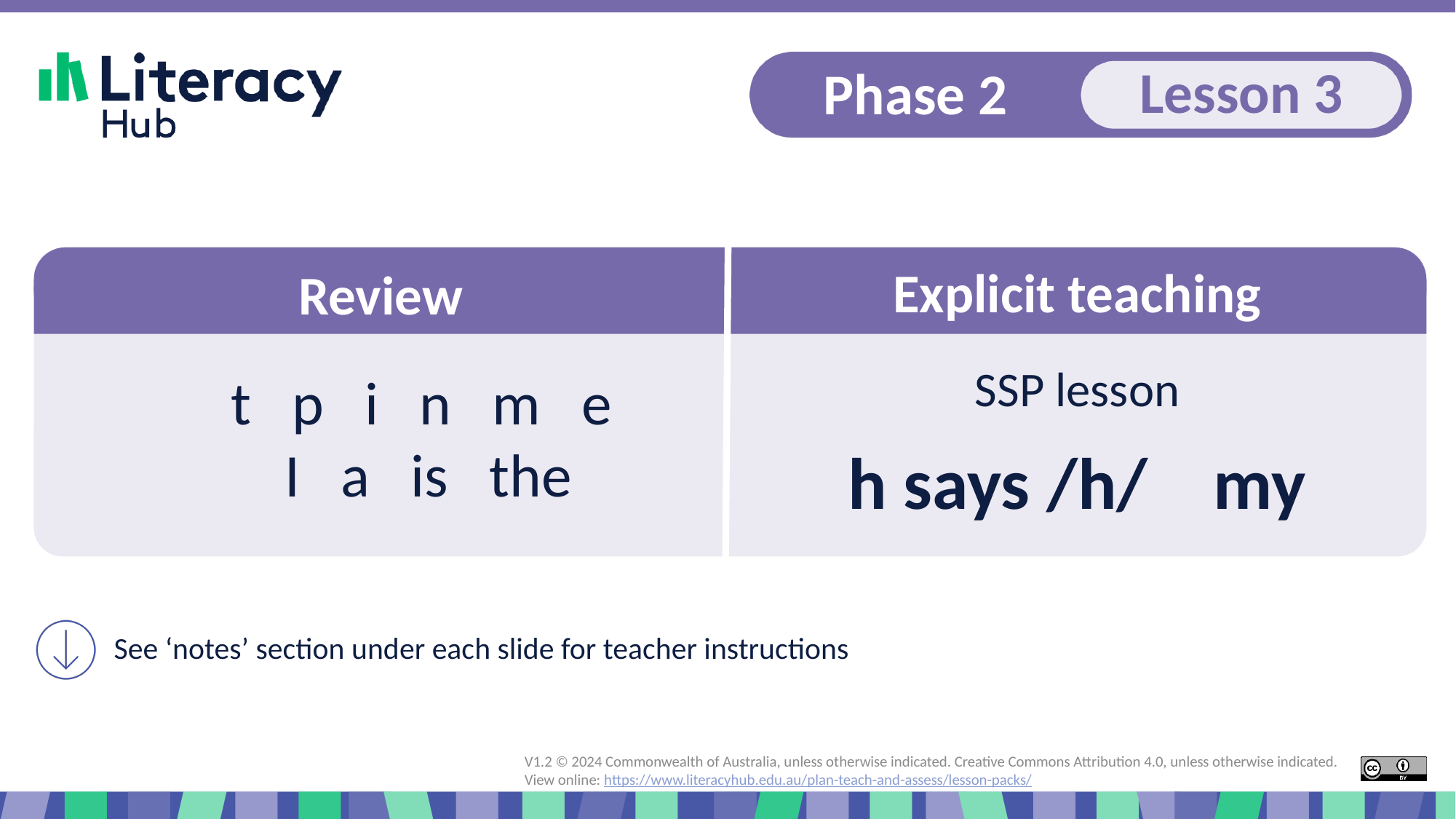

# Explicit teaching
Review
      t   p   i   n   m   e
       I   a   is   the
SSP lesson
h says /h/    my